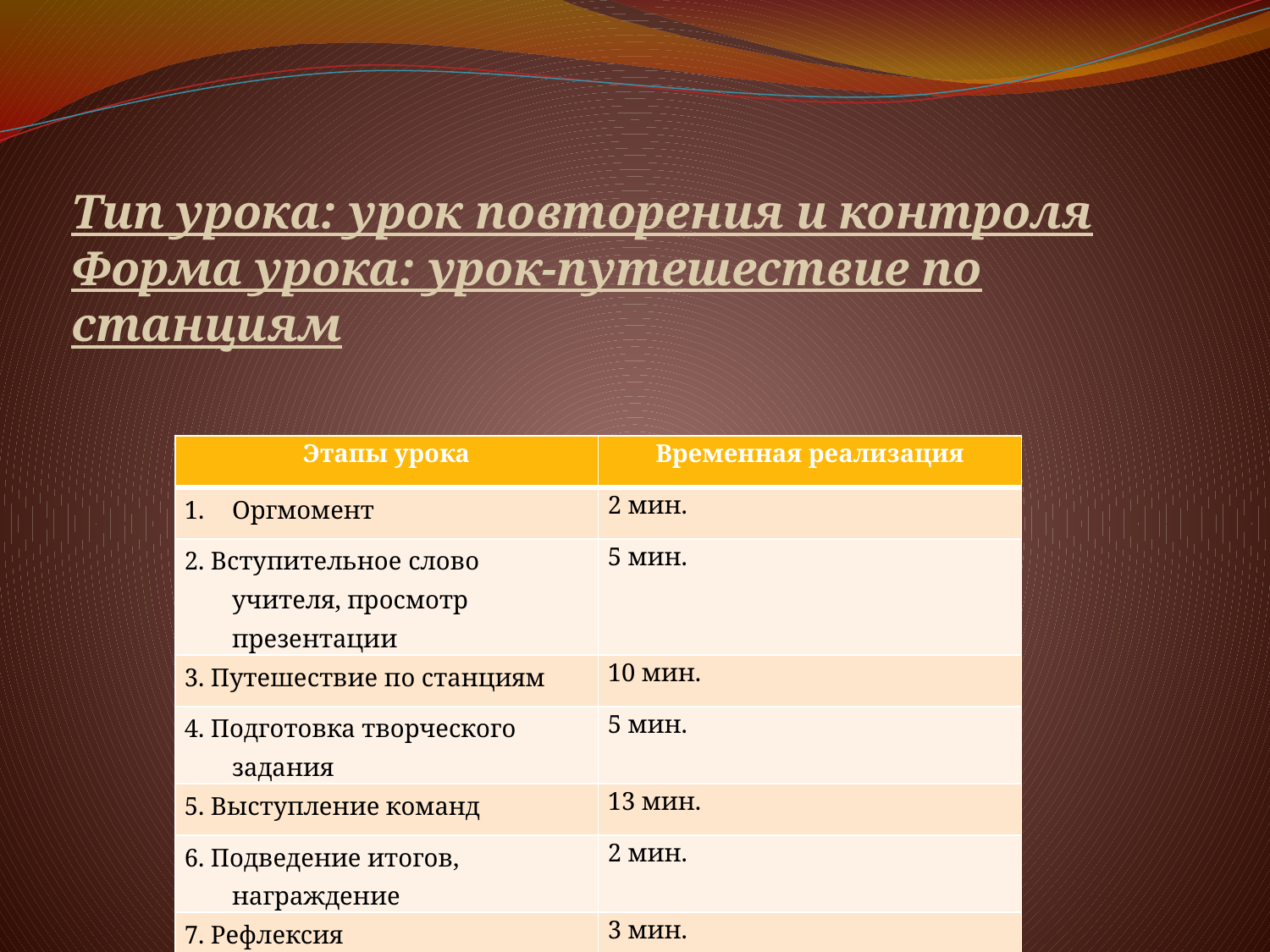

Тип урока: урок повторения и контроля
Форма урока: урок-путешествие по станциям

#
| Этапы урока | Временная реализация |
| --- | --- |
| Оргмомент | 2 мин. |
| 2. Вступительное слово учителя, просмотр презентации | 5 мин. |
| 3. Путешествие по станциям | 10 мин. |
| 4. Подготовка творческого задания | 5 мин. |
| 5. Выступление команд | 13 мин. |
| 6. Подведение итогов, награждение | 2 мин. |
| 7. Рефлексия | 3 мин. |